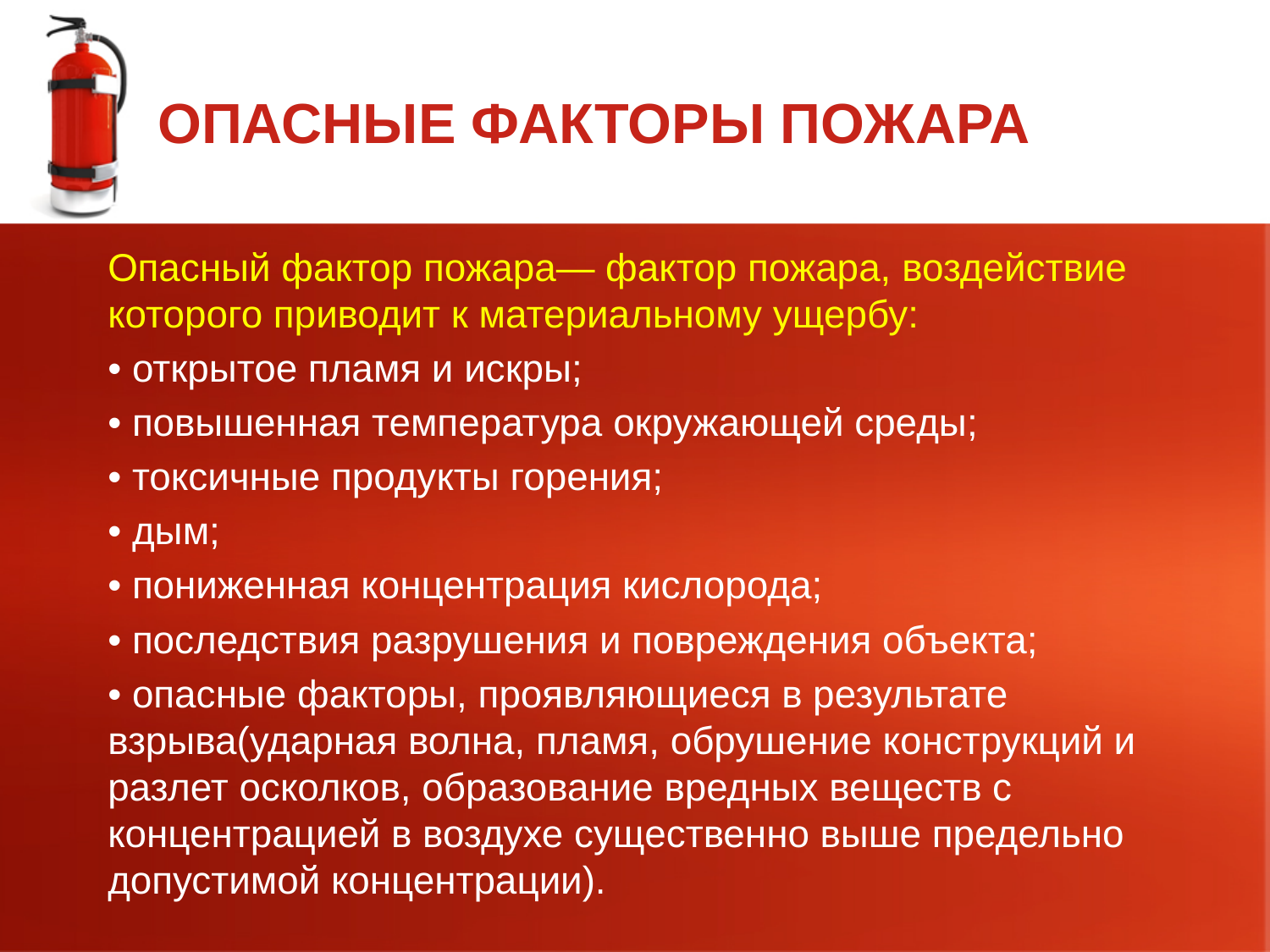

# ОПАСНЫЕ ФАКТОРЫ ПОЖАРА
Опасный фактор пожара— фактор пожара, воздействие которого приводит к материальному ущербу:
• открытое пламя и искры;
• повышенная температура окружающей среды;
• токсичные продукты горения;
• дым;
• пониженная концентрация кислорода;
• последствия разрушения и повреждения объекта;
• опасные факторы, проявляющиеся в результате взрыва(ударная волна, пламя, обрушение конструкций и разлет осколков, образование вредных веществ с концентрацией в воздухе существенно выше предельно допустимой концентрации).